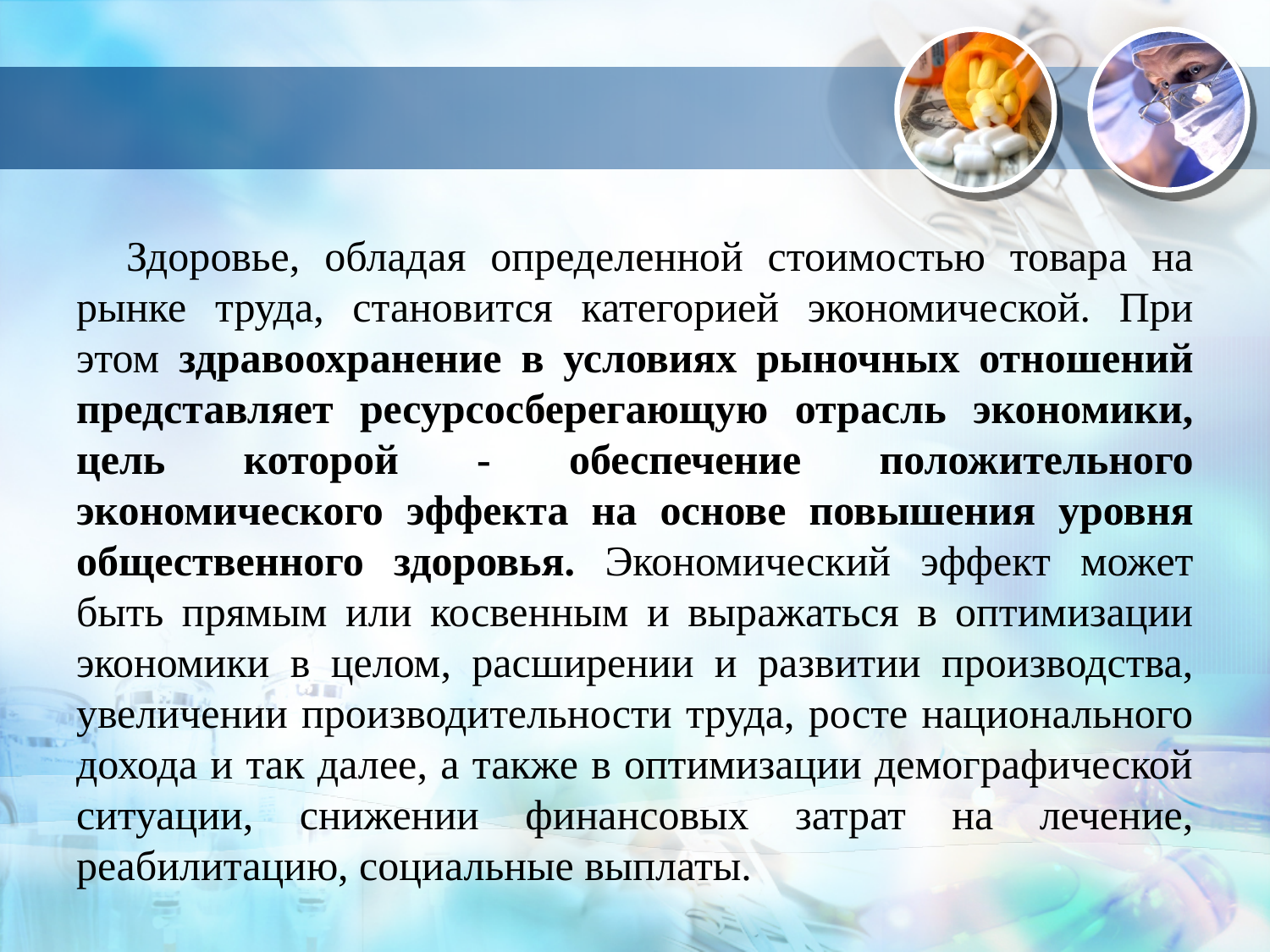

Здоровье, обладая определенной стоимостью товара на рынке труда, становится категорией экономической. При этом здравоохранение в условиях рыночных отношений представляет ресурсосберегающую отрасль экономики, цель которой - обеспечение положительного экономического эффекта на основе повышения уровня общественного здоровья. Экономический эффект может быть прямым или косвенным и выражаться в оптимизации экономики в целом, расширении и развитии производства, увеличении производительности труда, росте национального дохода и так далее, а также в оптимизации демографической ситуации, снижении финансовых затрат на лечение, реабилитацию, социальные выплаты.